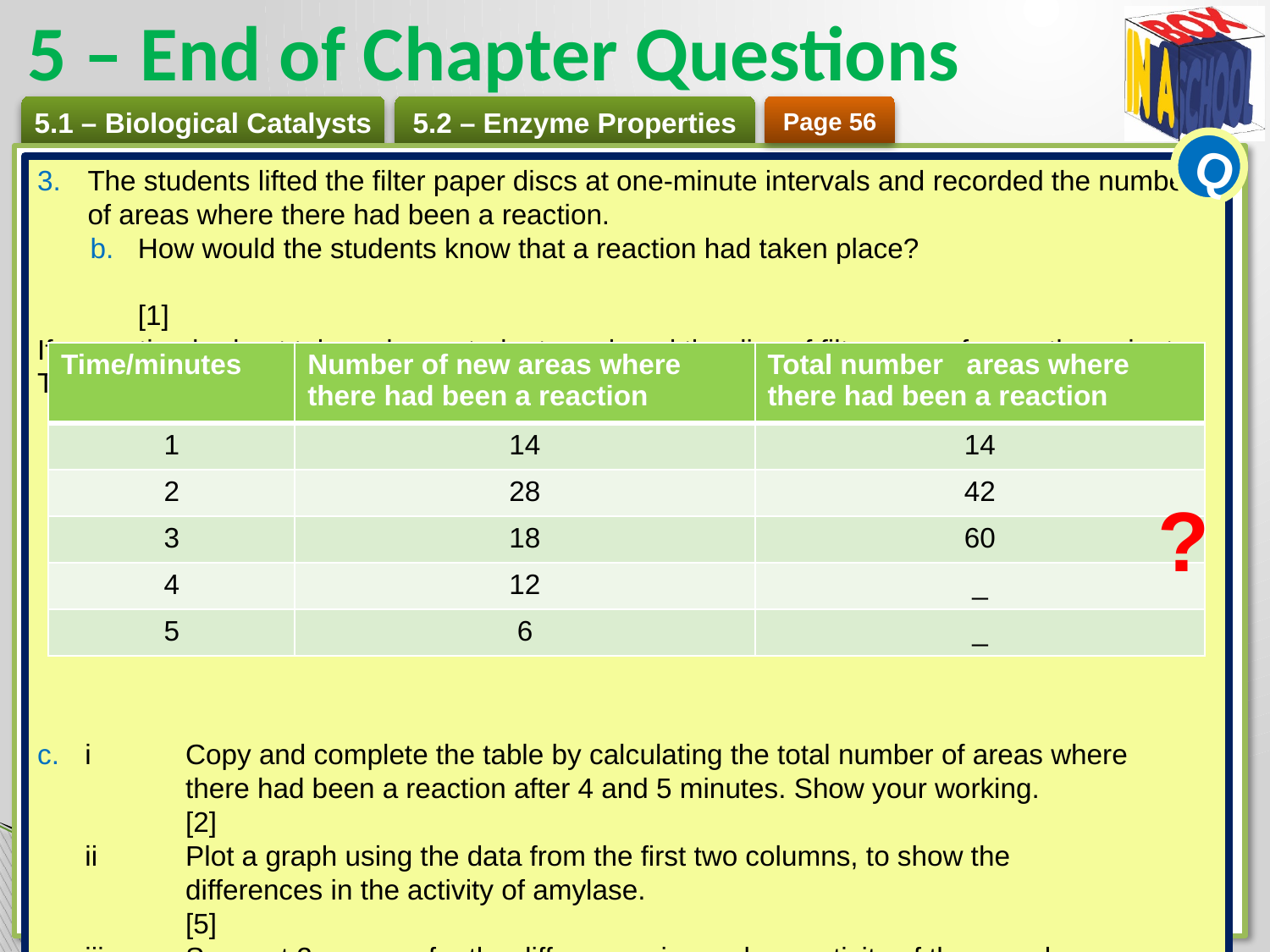

# 5 – End of Chapter Questions
Page 56
Q
The students lifted the filter paper discs at one-minute intervals and recorded the number of areas where there had been a reaction.
How would the students know that a reaction had taken place? 	[1]
If a reaction had not taken place, students replaced the disc of filter paper for another minute. This procedure was repeated for 5 minutes. Their results are recorded in the table below.

i 	Copy and complete the table by calculating the total number of areas where 	there had been a reaction after 4 and 5 minutes. Show your working. 	[2]
ii 	Plot a graph using the data from the first two columns, to show the 	differences in the activity of amylase. 		[5]
iii 	Suggest 2 reasons for the differences in amylase activity of the samples. 	[2]
Suggest three ways in which you could improve this investigation. 	[3]
[Cambridge IGCSE® Biology 0610/61, Question 1, May/June 2011 ]
| Time/minutes | Number of new areas where there had been a reaction | Total number areas where there had been a reaction |
| --- | --- | --- |
| 1 | 14 | 14 |
| 2 | 28 | 42 |
| 3 | 18 | 60 |
| 4 | 12 | \_ |
| 5 | 6 | \_ |
?